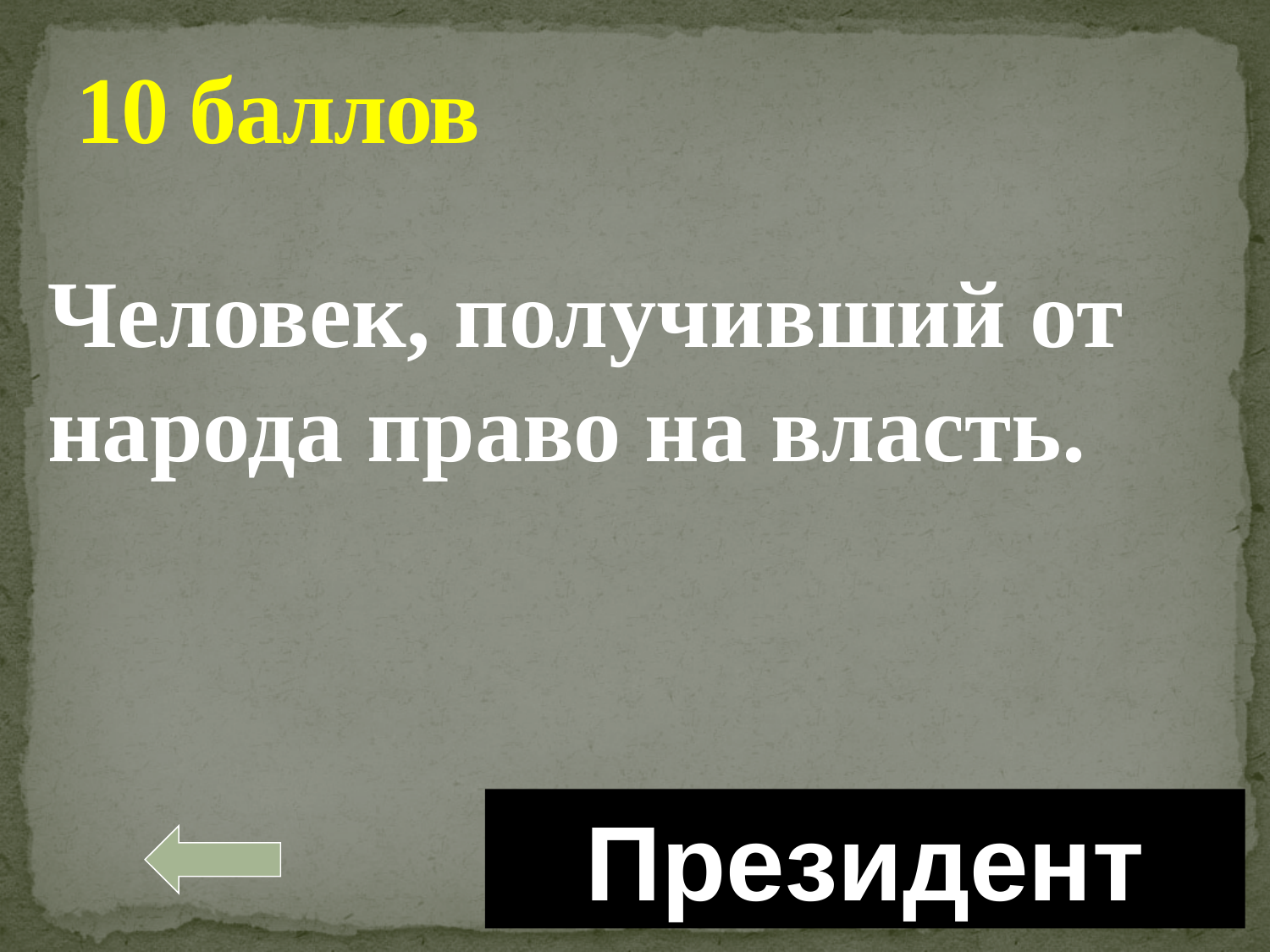

# 10 баллов
Человек, получивший от народа право на власть.
Президент